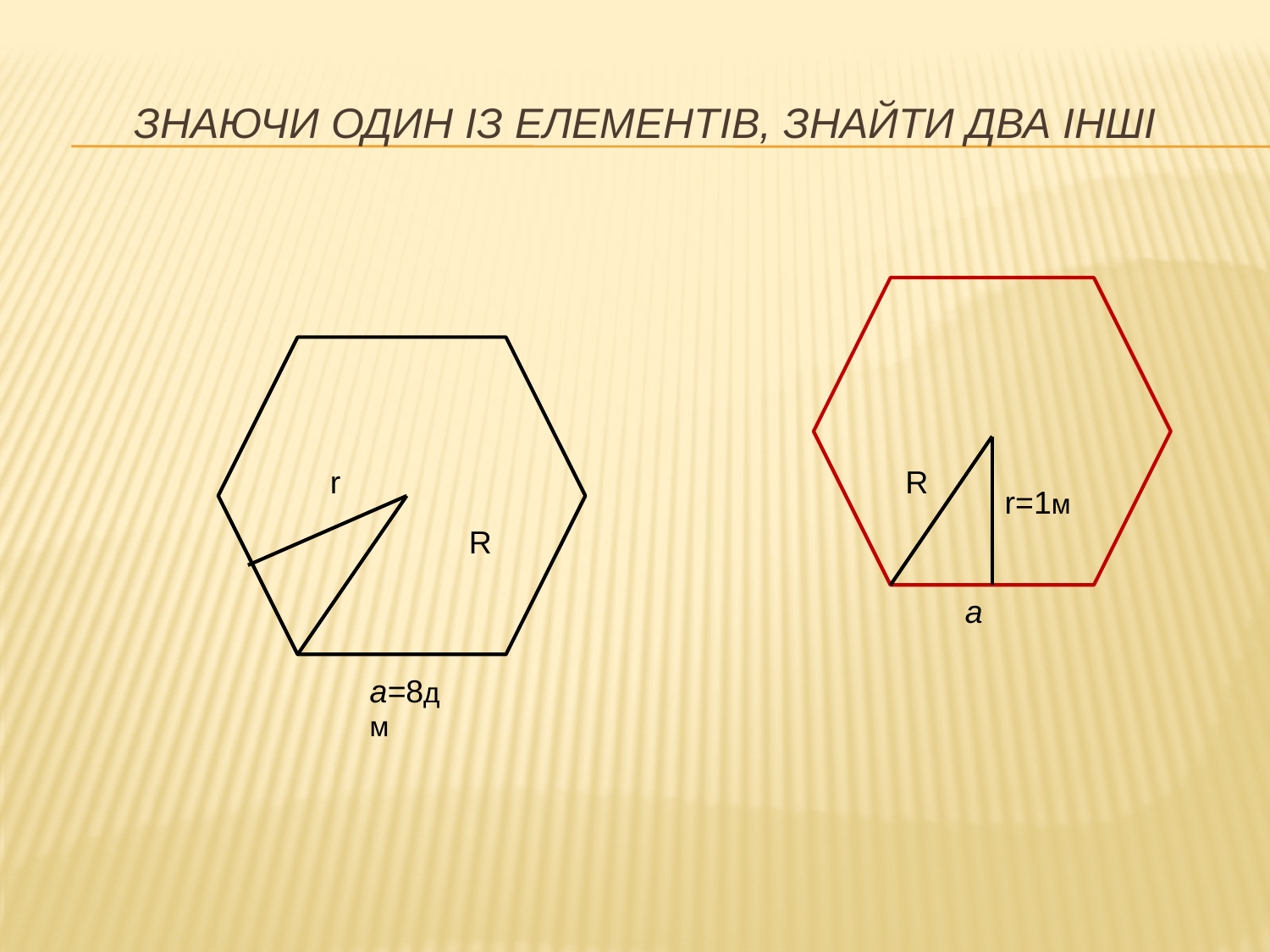

# Знаючи один із елементів, знайти два інші

r
R
r=1м
R
а
а=8дм